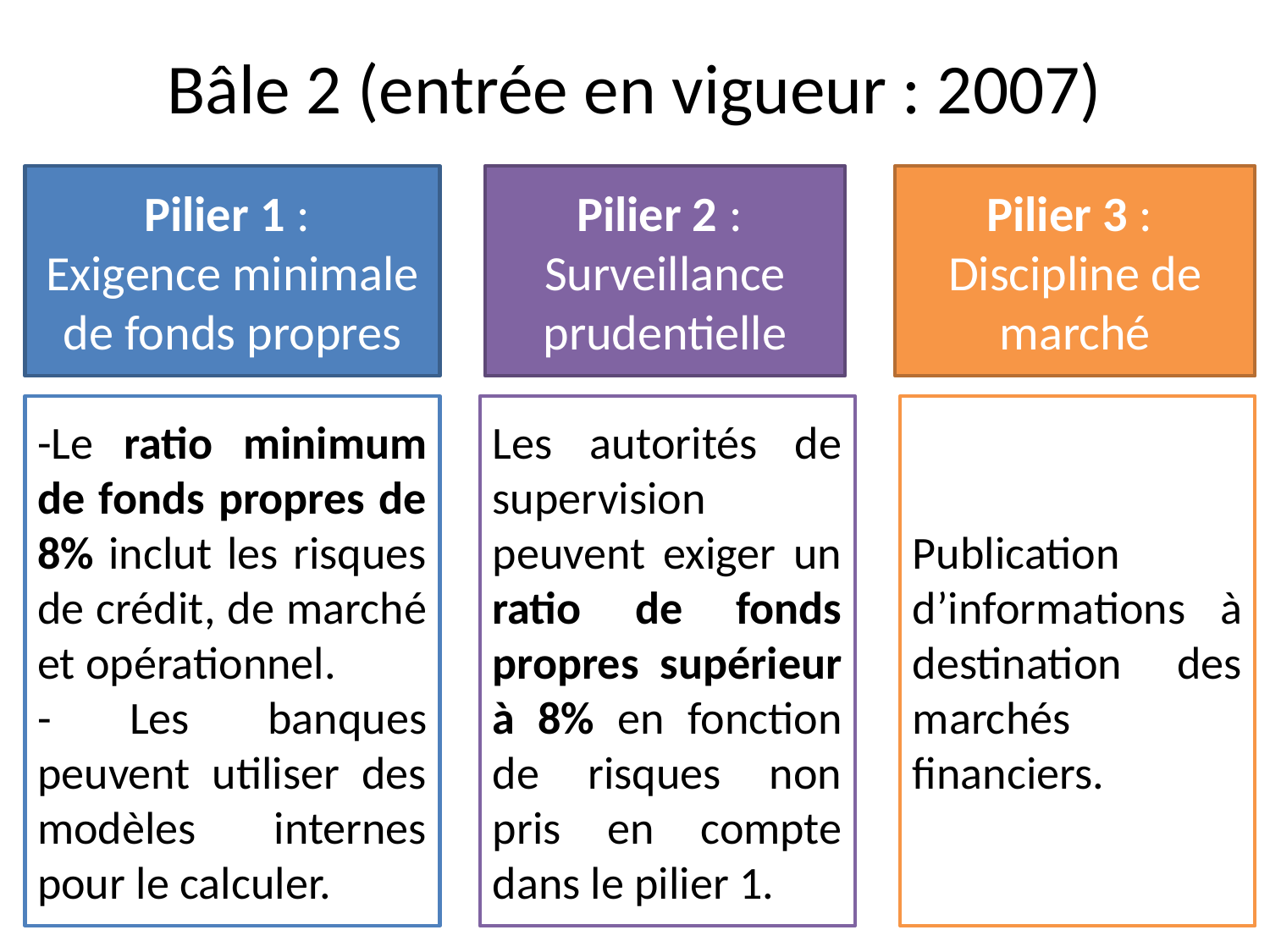

# Bâle 2 (entrée en vigueur : 2007)
Pilier 1 :
Exigence minimale de fonds propres
Pilier 2 :
Surveillance prudentielle
Pilier 3 :
Discipline de marché
-Le ratio minimum de fonds propres de 8% inclut les risques de crédit, de marché et opérationnel.
- Les banques peuvent utiliser des modèles internes pour le calculer.
Les autorités de supervision peuvent exiger un ratio de fonds propres supérieur à 8% en fonction de risques non pris en compte dans le pilier 1.
Publication d’informations à destination des marchés financiers.
10